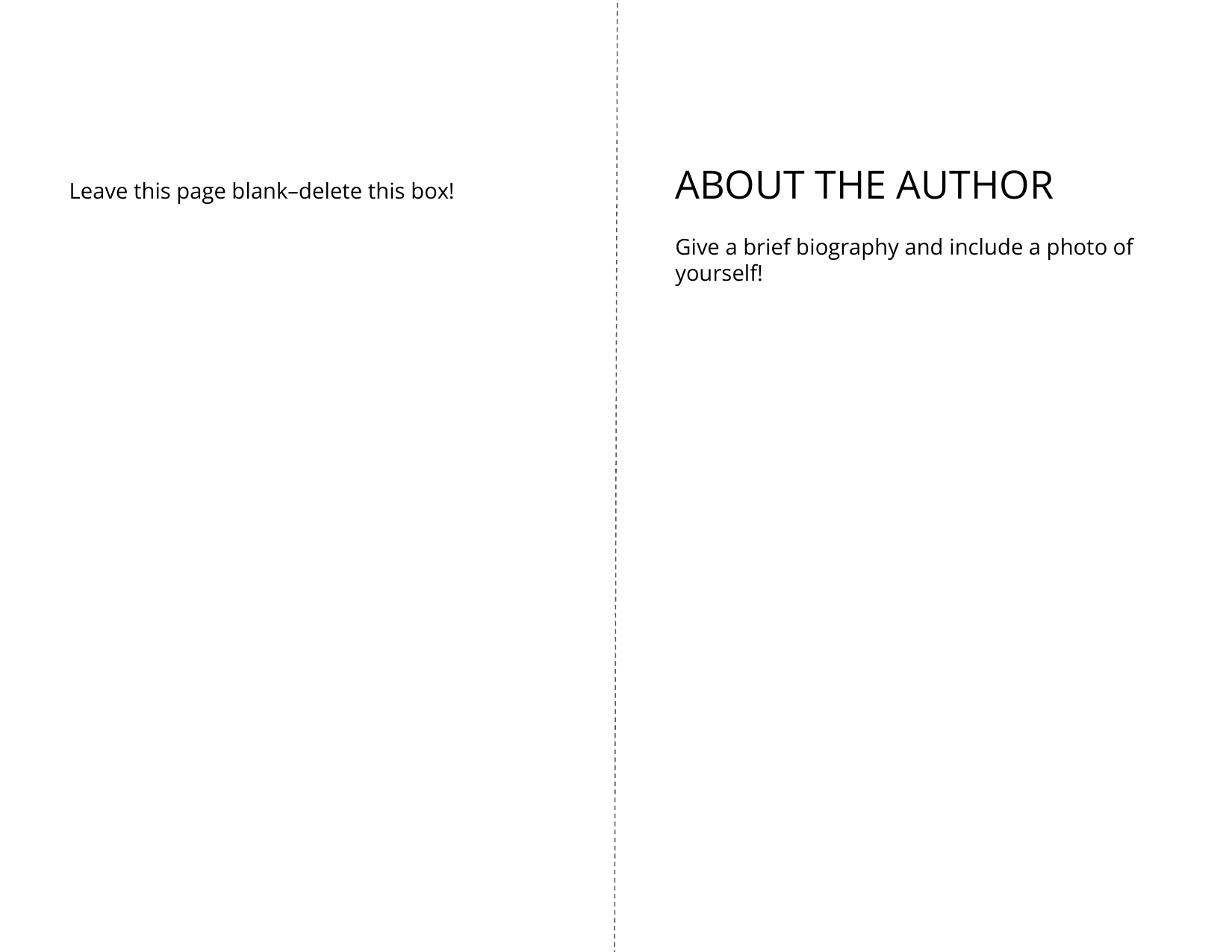

ABOUT THE AUTHOR

Give a brief biography and include a photo of yourself!
Leave this page blank–delete this box!